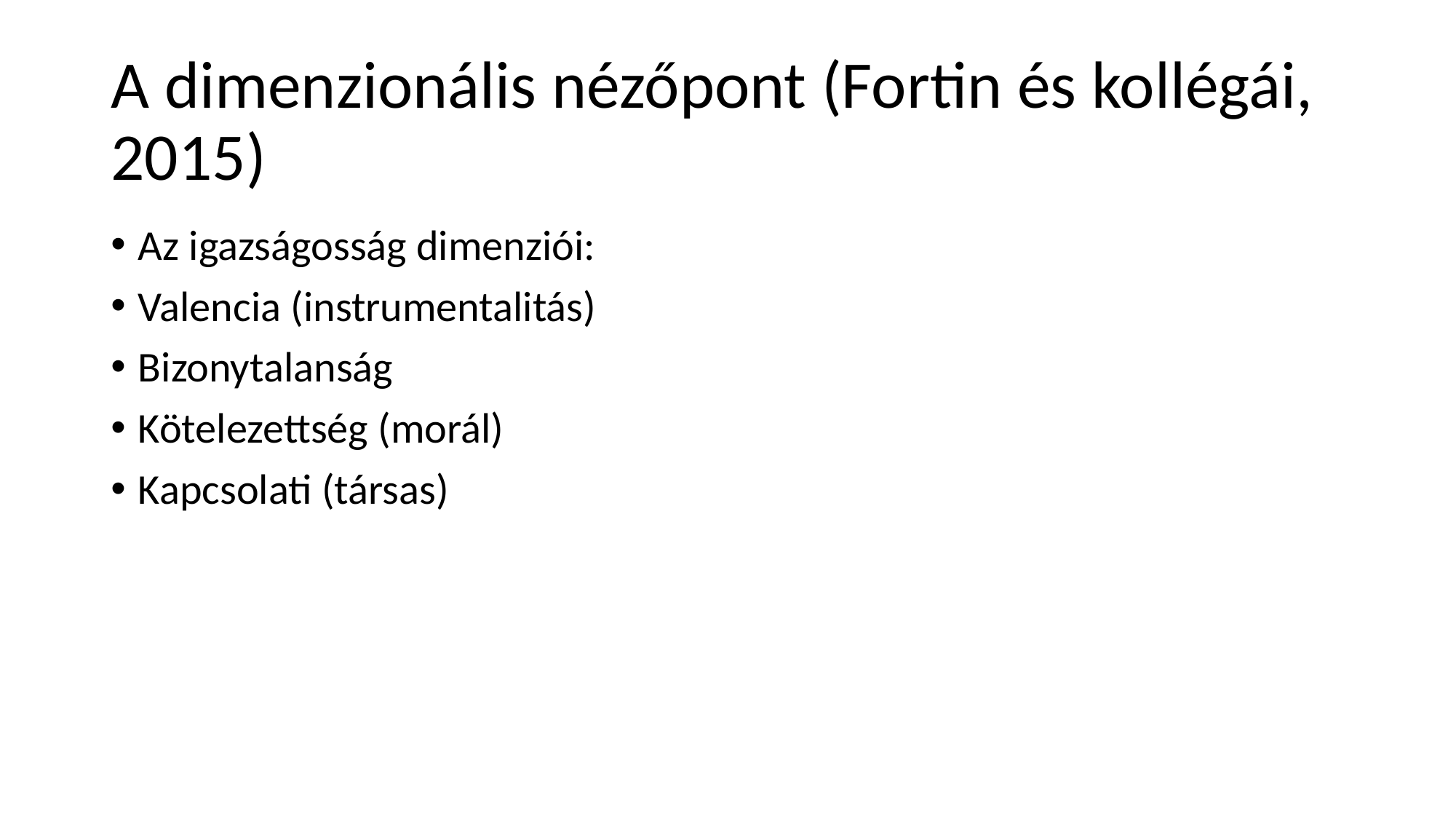

# A dimenzionális nézőpont (Fortin és kollégái, 2015)
Az igazságosság dimenziói:
Valencia (instrumentalitás)
Bizonytalanság
Kötelezettség (morál)
Kapcsolati (társas)